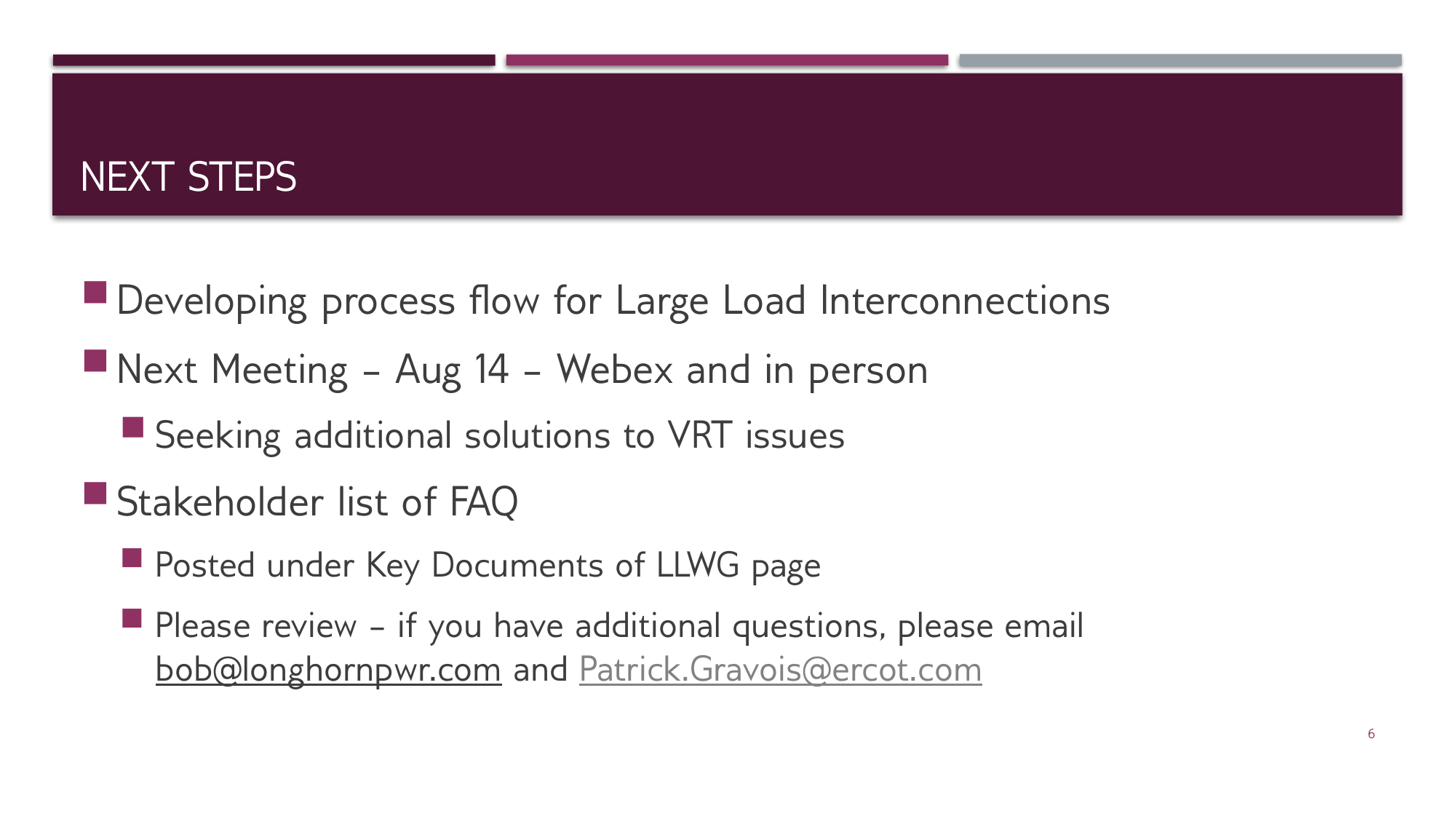

# Next Steps
Developing process flow for Large Load Interconnections
Next Meeting – Aug 14 – Webex and in person
Seeking additional solutions to VRT issues
Stakeholder list of FAQ
Posted under Key Documents of LLWG page
Please review – if you have additional questions, please email bob@longhornpwr.com and Patrick.Gravois@ercot.com
6